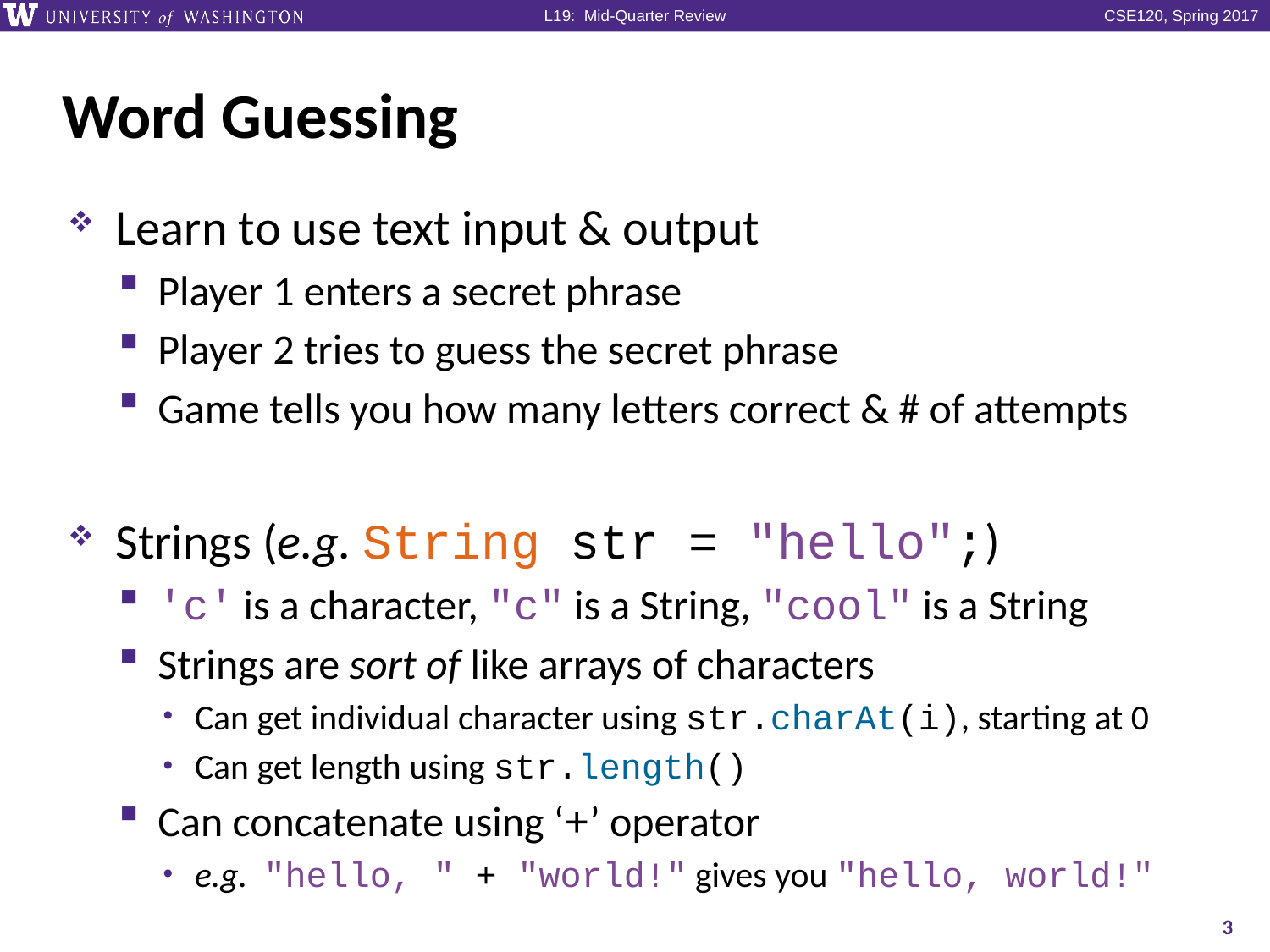

# Word Guessing
Learn to use text input & output
Player 1 enters a secret phrase
Player 2 tries to guess the secret phrase
Game tells you how many letters correct & # of attempts

Strings (e.g. String str = "hello";)
'c' is a character, "c" is a String, "cool" is a String
Strings are sort of like arrays of characters
Can get individual character using str.charAt(i), starting at 0
Can get length using str.length()
Can concatenate using ‘+’ operator
e.g.  "hello, " + "world!" gives you "hello, world!"
3